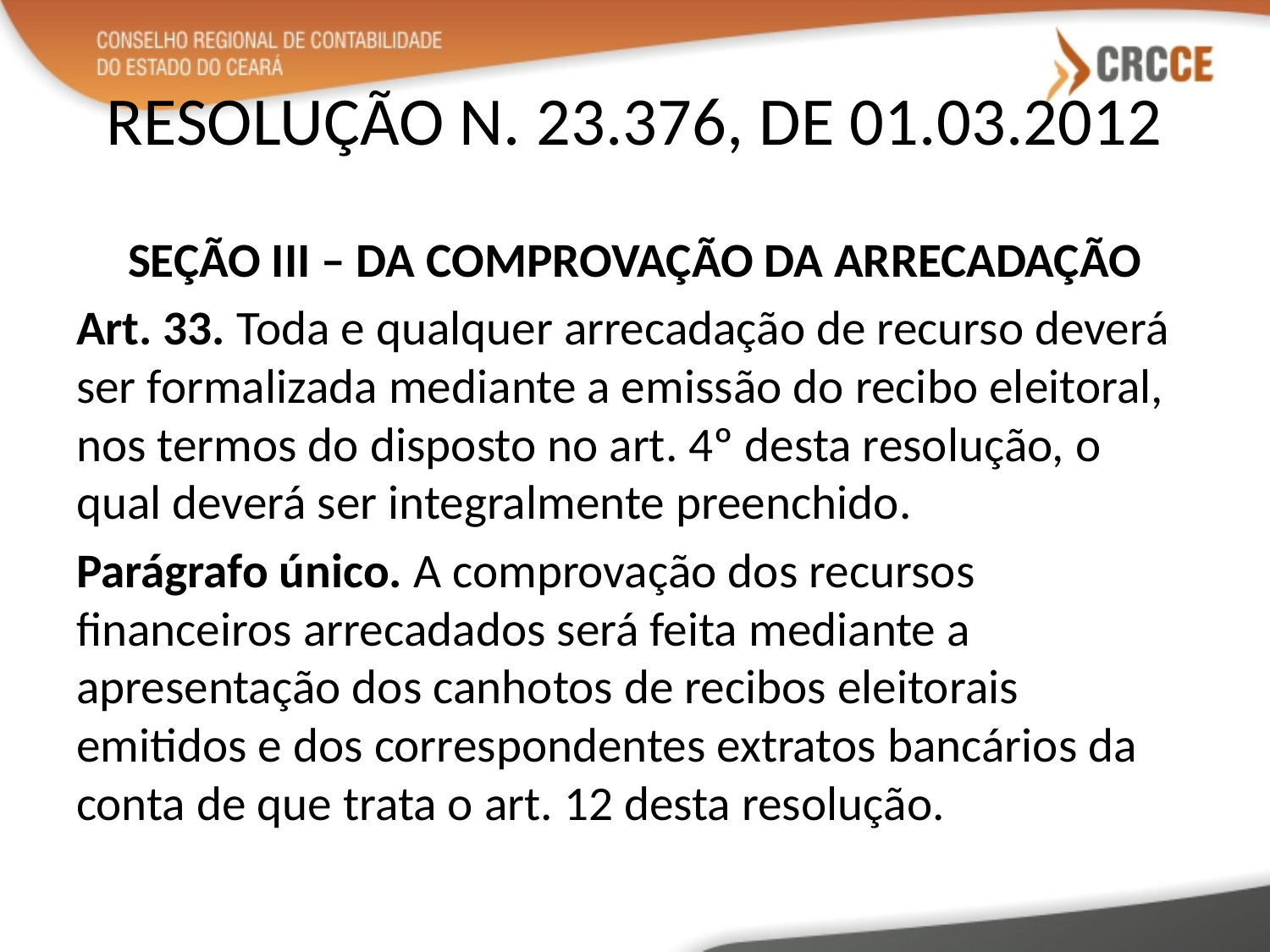

# RESOLUÇÃO N. 23.376, DE 01.03.2012
SEÇÃO III – DA COMPROVAÇÃO DA ARRECADAÇÃO
Art. 33. Toda e qualquer arrecadação de recurso deverá ser formalizada mediante a emissão do recibo eleitoral, nos termos do disposto no art. 4º desta resolução, o qual deverá ser integralmente preenchido.
Parágrafo único. A comprovação dos recursos financeiros arrecadados será feita mediante a apresentação dos canhotos de recibos eleitorais emitidos e dos correspondentes extratos bancários da conta de que trata o art. 12 desta resolução.